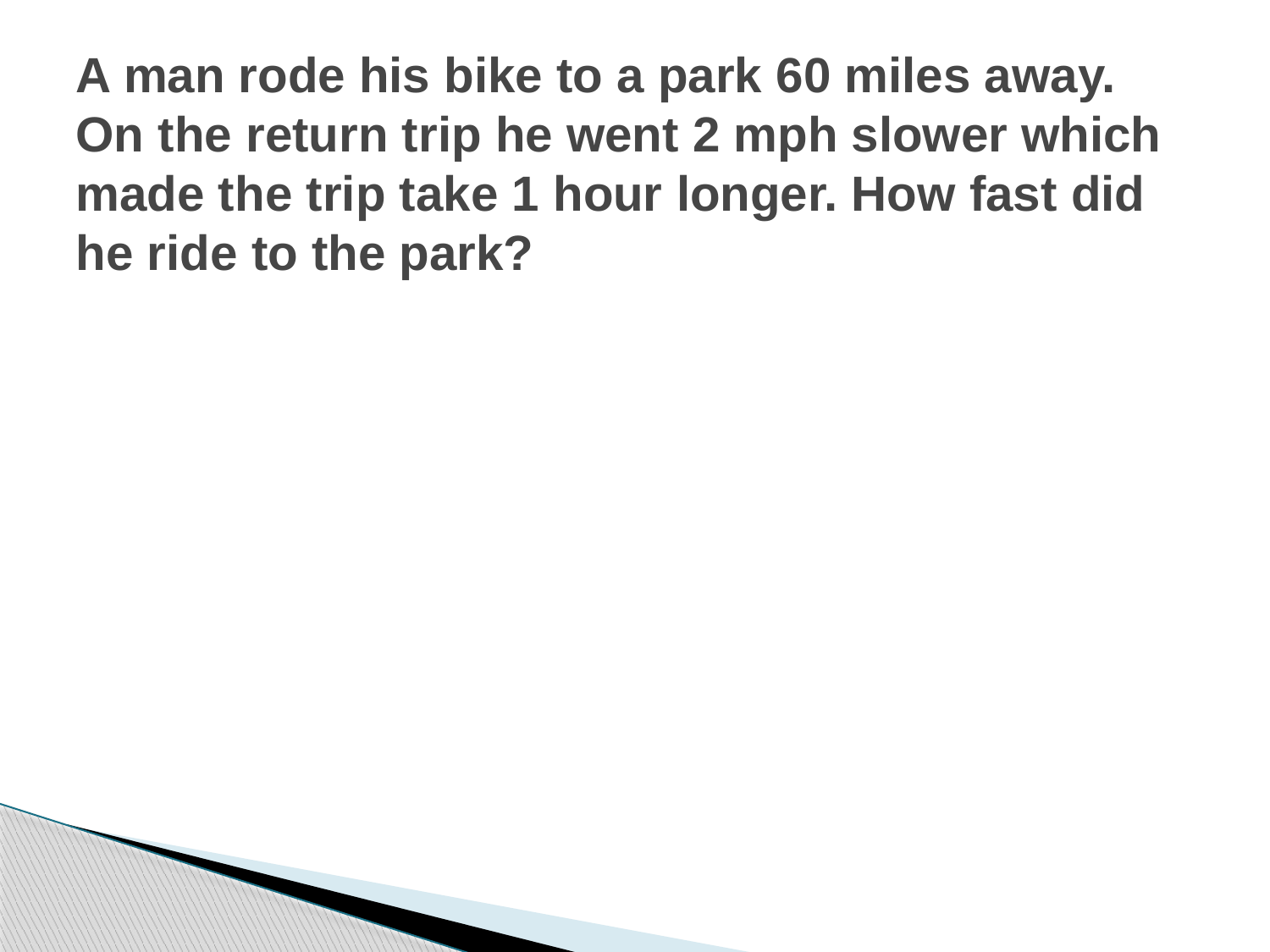

# A man rode his bike to a park 60 miles away. On the return trip he went 2 mph slower which made the trip take 1 hour longer. How fast did he ride to the park?